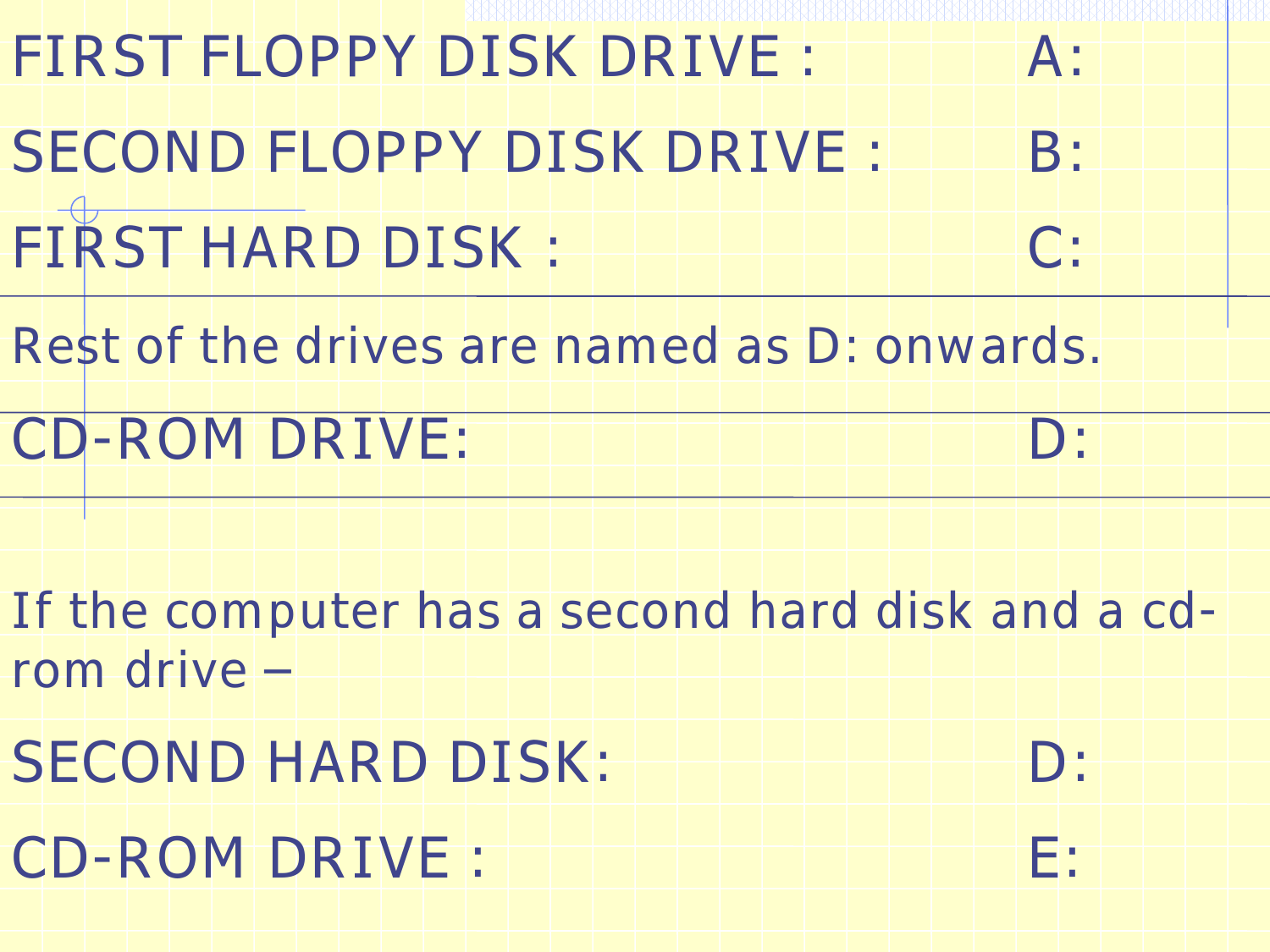

FIRST FLOPPY DISK DRIVE : 		A:
SECOND FLOPPY DISK DRIVE :		B:
FIRST HARD DISK :				C:
Rest of the drives are named as D: onwards.
CD-ROM DRIVE:					D:

If the computer has a second hard disk and a cd-rom drive –
SECOND HARD DISK:				D:
CD-ROM DRIVE :					E: